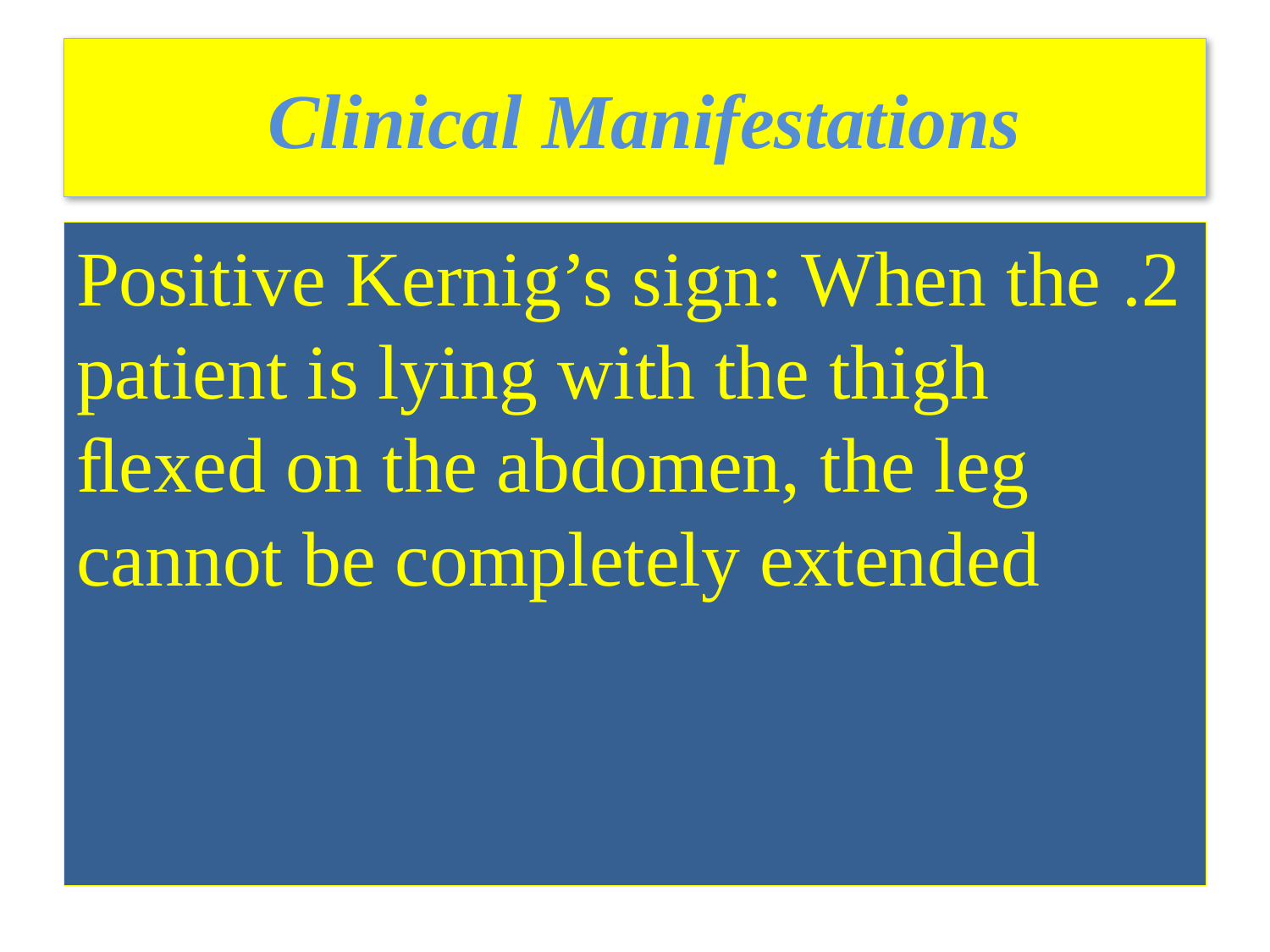

# Clinical Manifestations
2. Positive Kernig’s sign: When the patient is lying with the thigh ﬂexed on the abdomen, the leg cannot be completely extended